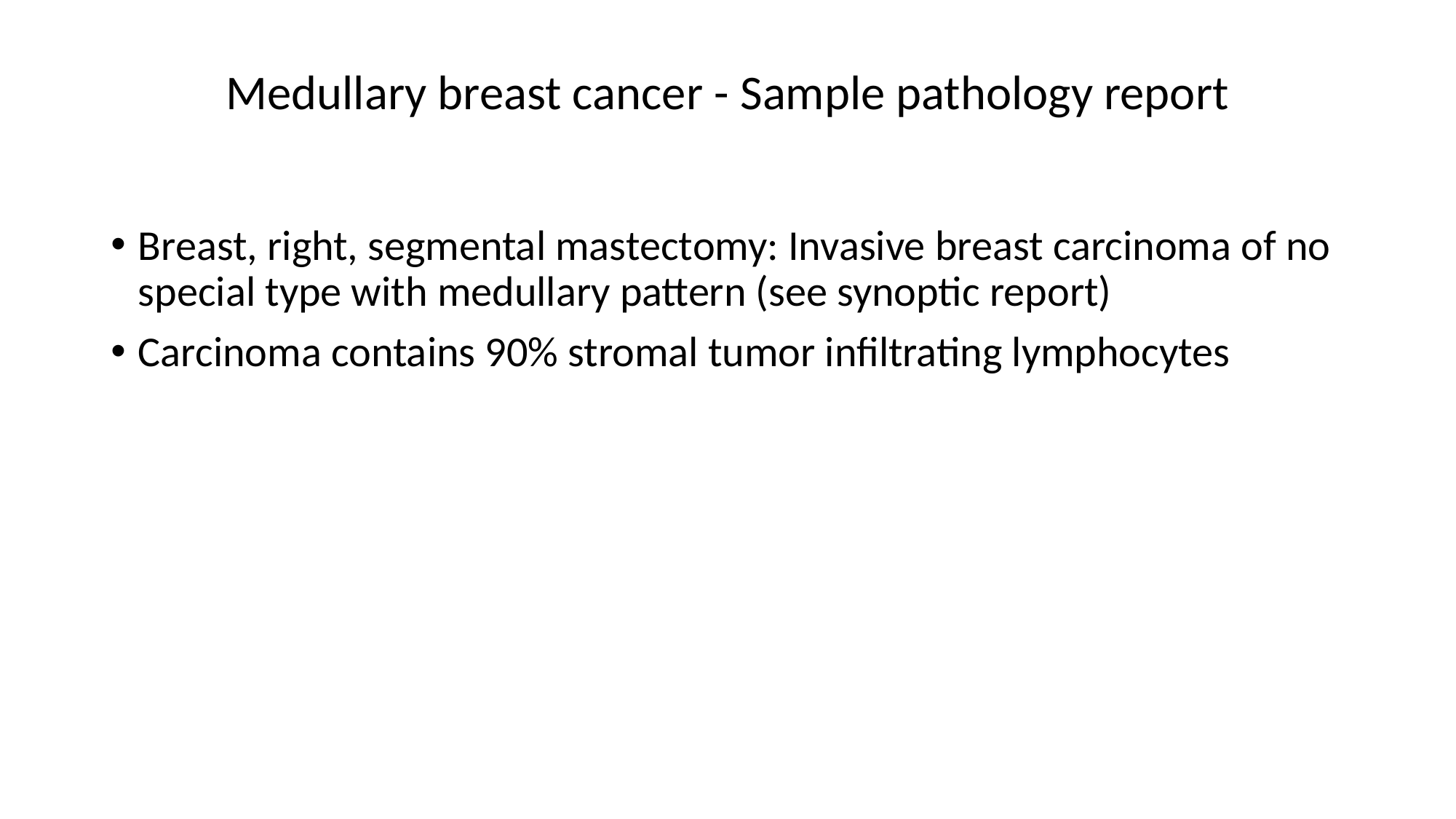

# Medullary breast cancer - Sample pathology report
Breast, right, segmental mastectomy: Invasive breast carcinoma of no special type with medullary pattern (see synoptic report)
Carcinoma contains 90% stromal tumor infiltrating lymphocytes